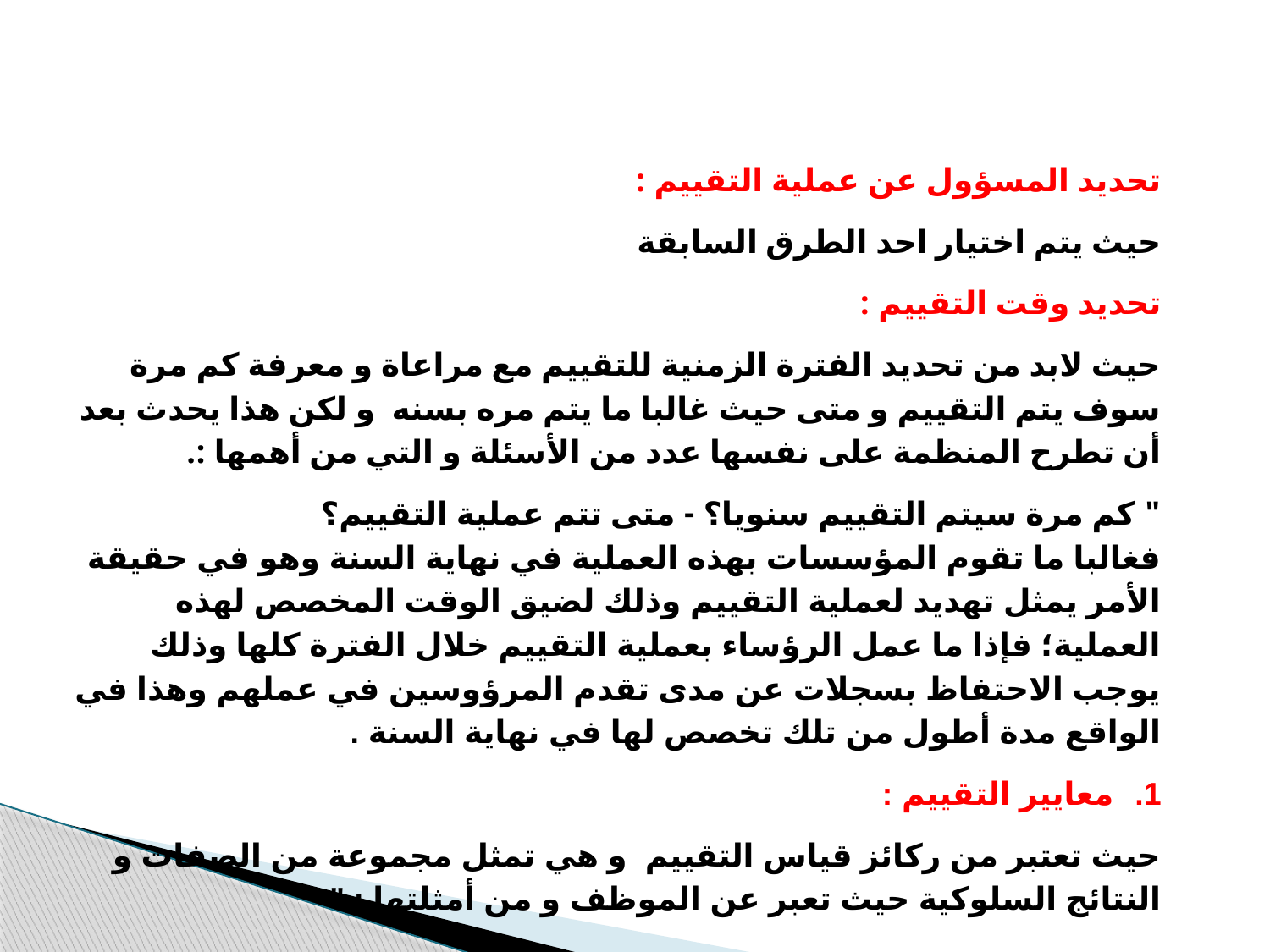

تحديد المسؤول عن عملية التقييم :
حيث يتم اختيار احد الطرق السابقة
تحديد وقت التقييم :
حيث لابد من تحديد الفترة الزمنية للتقييم مع مراعاة و معرفة كم مرة سوف يتم التقييم و متى حيث غالبا ما يتم مره بسنه  و لكن هذا يحدث بعد أن تطرح المنظمة على نفسها عدد من الأسئلة و التي من أهمها :.
" كم مرة سيتم التقييم سنويا؟ - متى تتم عملية التقييم؟
فغالبا ما تقوم المؤسسات بهذه العملية في نهاية السنة وهو في حقيقة الأمر يمثل تهديد لعملية التقييم وذلك لضيق الوقت المخصص لهذه العملية؛ فإذا ما عمل الرؤساء بعملية التقييم خلال الفترة كلها وذلك يوجب الاحتفاظ بسجلات عن مدى تقدم المرؤوسين في عملهم وهذا في الواقع مدة أطول من تلك تخصص لها في نهاية السنة .
معايير التقييم :
حيث تعتبر من ركائز قياس التقييم  و هي تمثل مجموعة من الصفات و النتائج السلوكية حيث تعبر عن الموظف و من أمثلتها : "